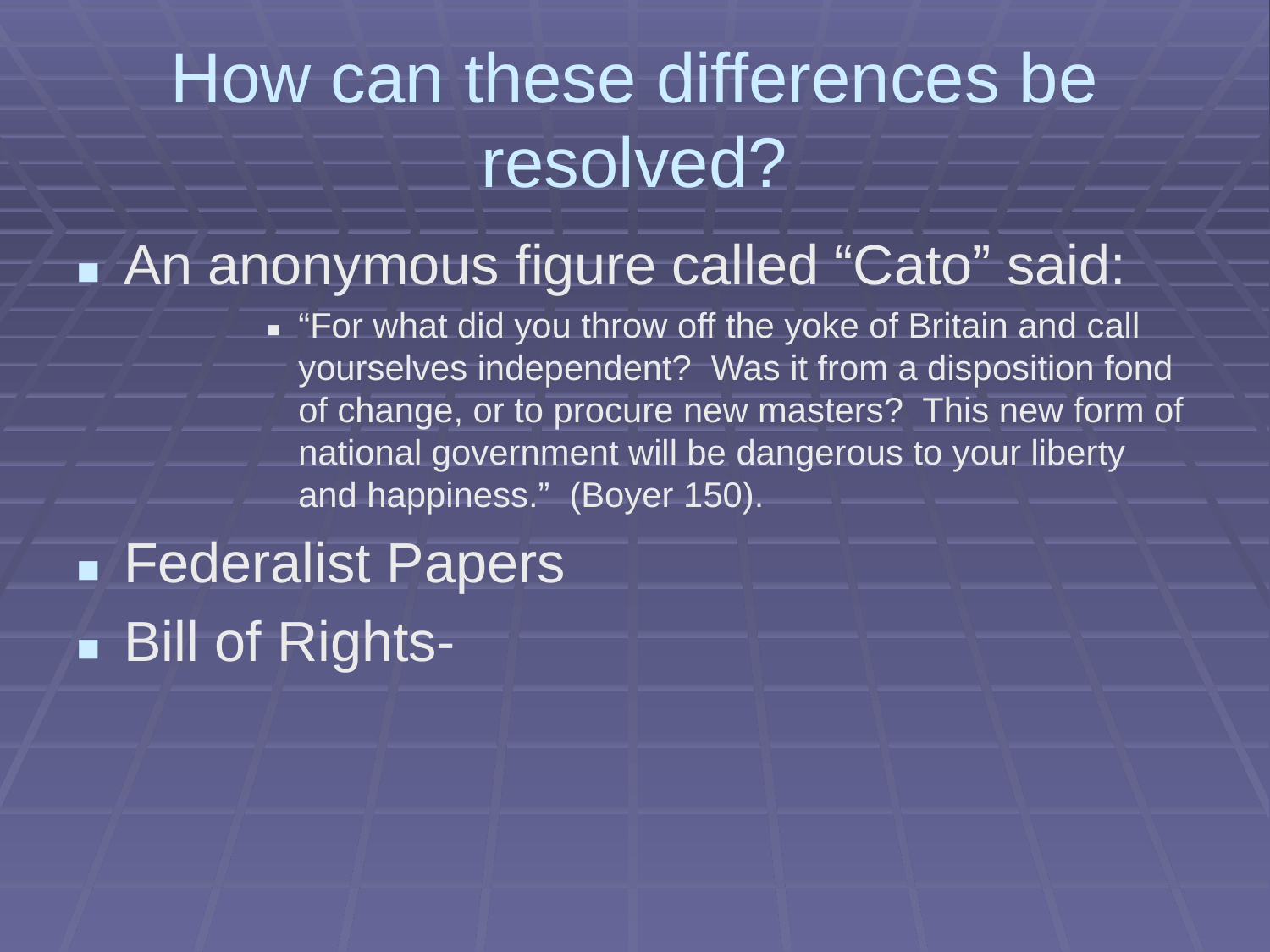

# How can these differences be resolved?
An anonymous figure called “Cato” said:
“For what did you throw off the yoke of Britain and call yourselves independent?  Was it from a disposition fond of change, or to procure new masters?  This new form of national government will be dangerous to your liberty and happiness.”  (Boyer 150).
Federalist Papers
Bill of Rights-